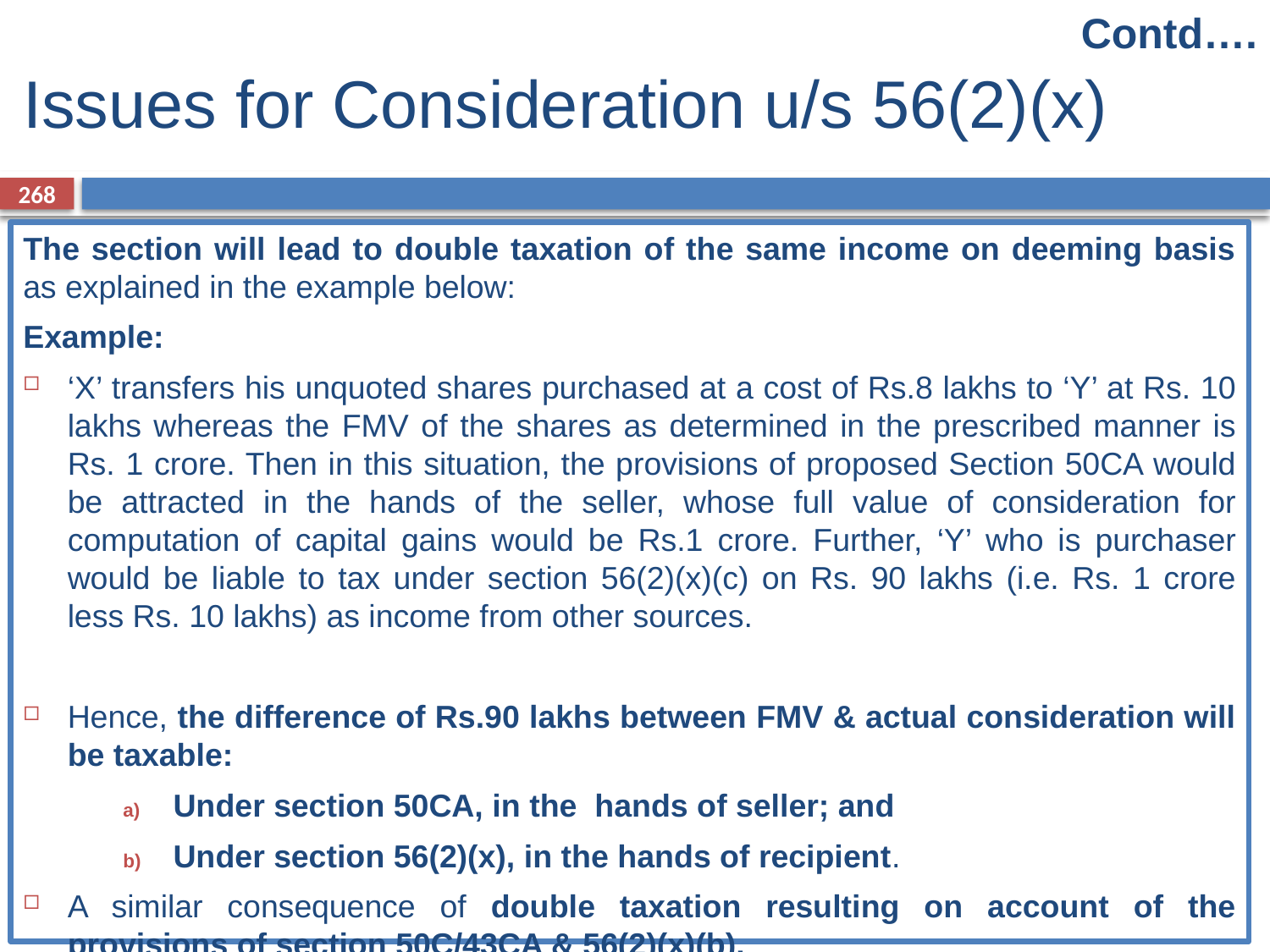

Contd….
Issues for Consideration u/s 56(2)(x)

268
The section will lead to double taxation of the same income on deeming basis as explained in the example below:
Example:
‘X’ transfers his unquoted shares purchased at a cost of Rs.8 lakhs to ‘Y’ at Rs. 10 lakhs whereas the FMV of the shares as determined in the prescribed manner is Rs. 1 crore. Then in this situation, the provisions of proposed Section 50CA would be attracted in the hands of the seller, whose full value of consideration for computation of capital gains would be Rs.1 crore. Further, ‘Y’ who is purchaser would be liable to tax under section 56(2)(x)(c) on Rs. 90 lakhs (i.e. Rs. 1 crore less Rs. 10 lakhs) as income from other sources.

Hence, the difference of Rs.90 lakhs between FMV & actual consideration will be taxable:
Under section 50CA, in the  hands of seller; and
Under section 56(2)(x), in the hands of recipient.
A similar consequence of double taxation resulting on account of the provisions of section 50C/43CA & 56(2)(x)(b).